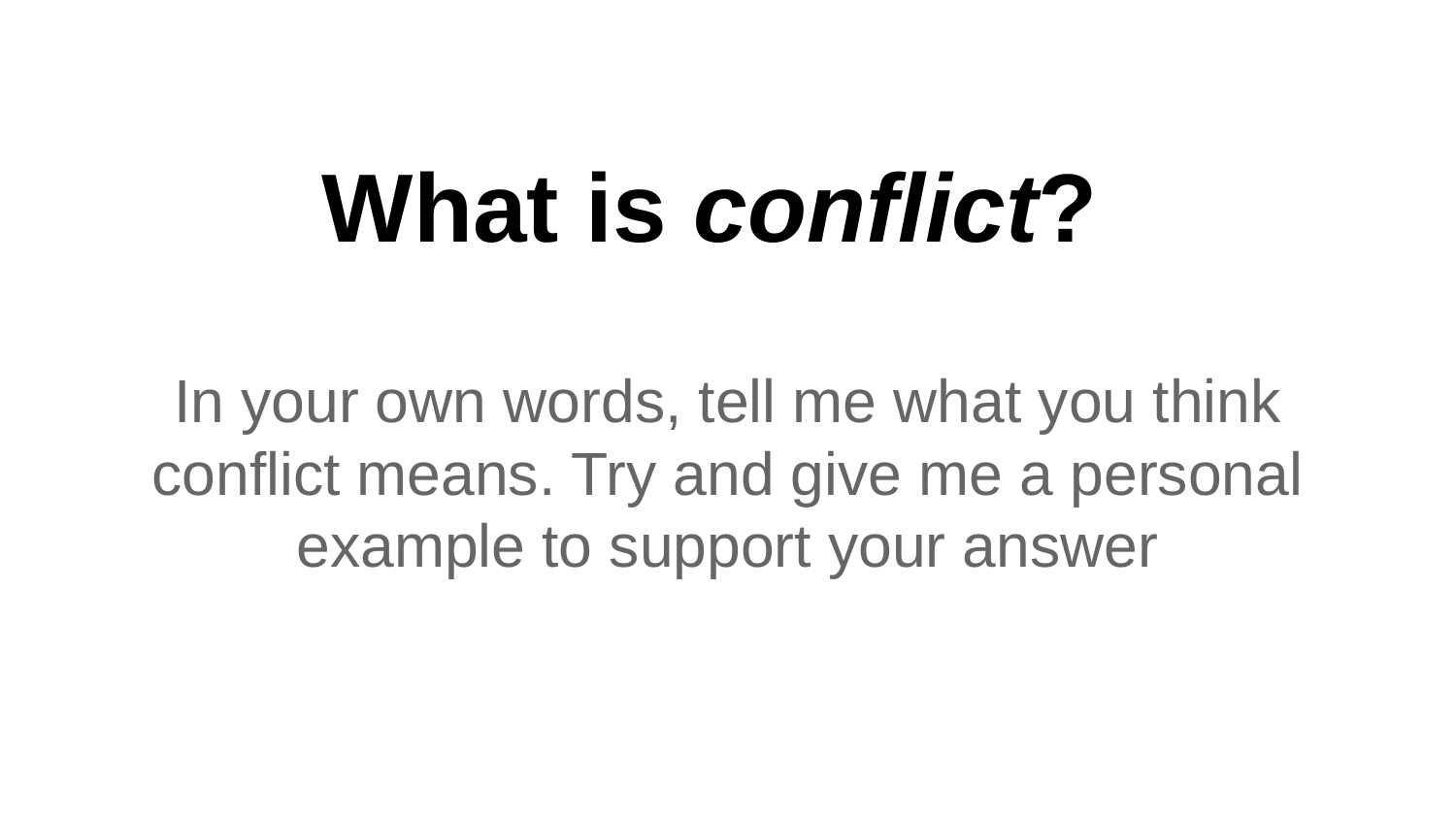

# What is conflict?
In your own words, tell me what you think conflict means. Try and give me a personal example to support your answer